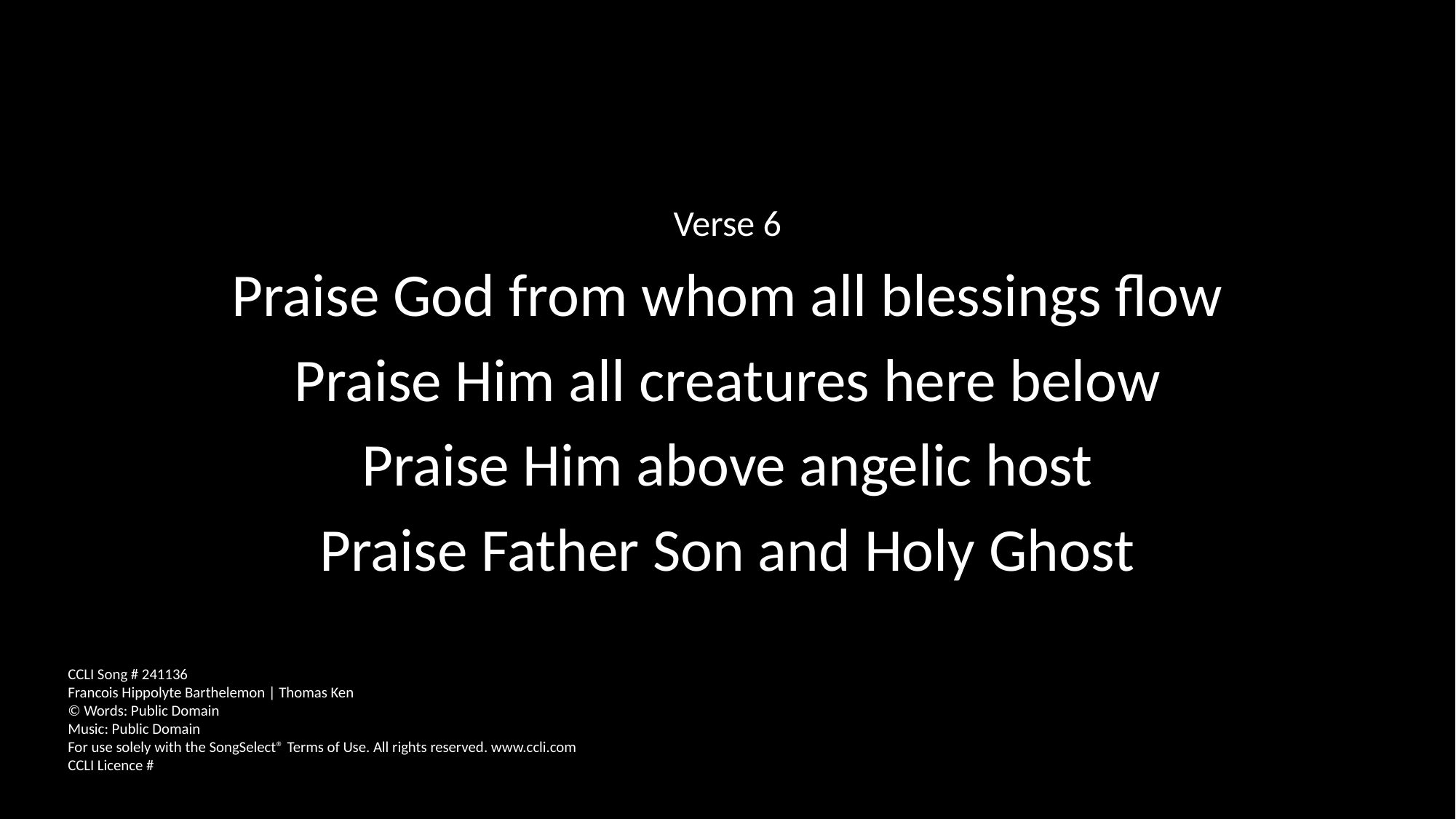

Verse 6
Praise God from whom all blessings flow
Praise Him all creatures here below
Praise Him above angelic host
Praise Father Son and Holy Ghost
CCLI Song # 241136
Francois Hippolyte Barthelemon | Thomas Ken
© Words: Public Domain
Music: Public Domain
For use solely with the SongSelect® Terms of Use. All rights reserved. www.ccli.com
CCLI Licence #